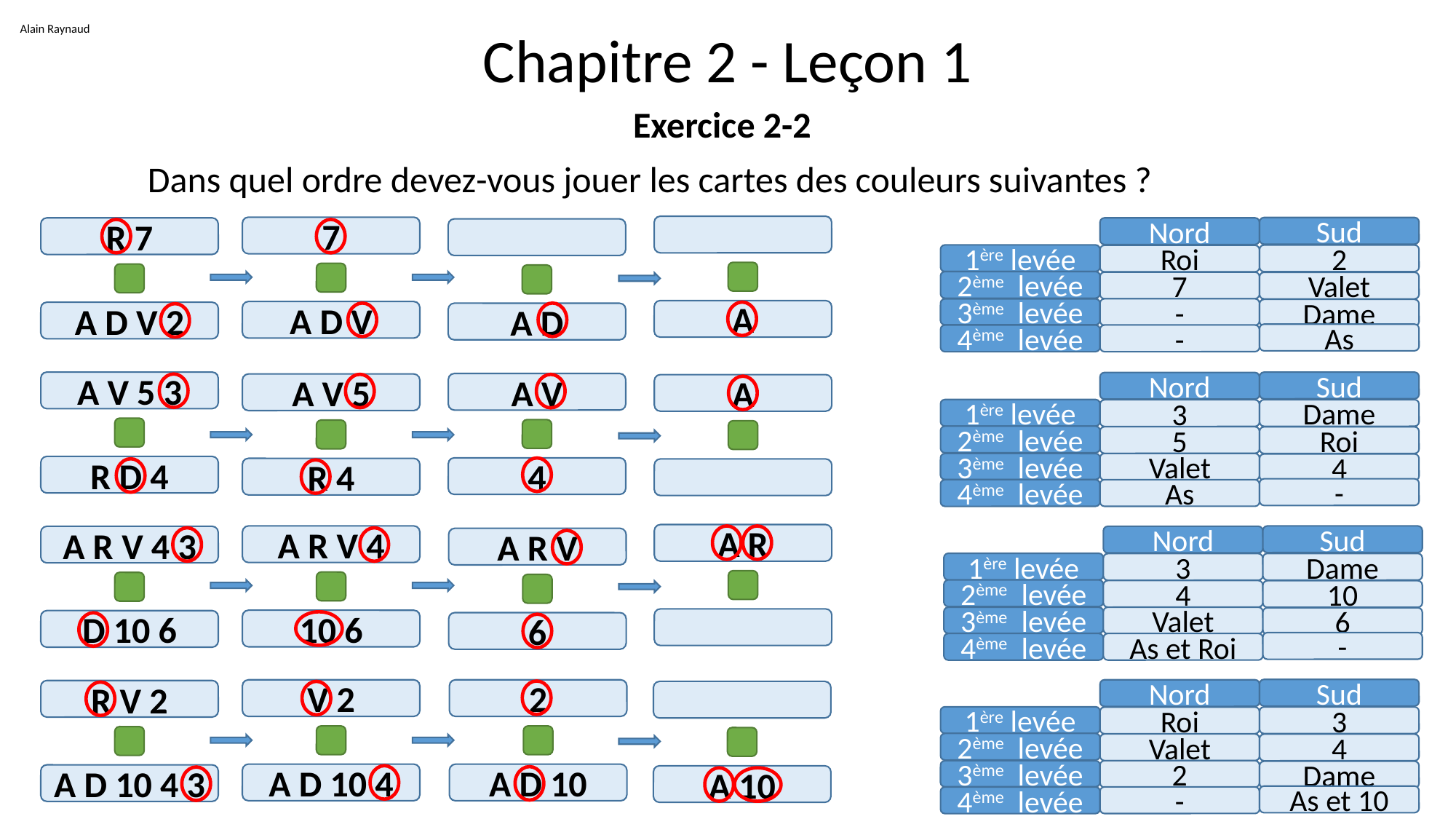

Alain Raynaud
# Chapitre 2 - Leçon 1
Exercice 2-2
	Dans quel ordre devez-vous jouer les cartes des couleurs suivantes ?

A
7

A D V
Sud
R 7

A D V 2
Nord

A D

1ère levée
2
Roi

2ème  levée
7
Valet

-
3ème  levée
Dame

As
-
4ème  levée
A V 5 3

R D 4
Sud
Nord
A V

4

A V 5

R 4

A

1ère levée
Dame
3
2ème  levée
5
Roi

Valet
3ème  levée
4

-
As
4ème  levée
A R

A R V 4

10 6

Sud
A R V 4 3

D 10 6
Nord

A R V

6

1ère levée
Dame
3

2ème  levée
4
10

Valet
3ème  levée
6

-
As et Roi
4ème  levée
Sud
Nord
V 2

A D 10 4
2

A D 10
R V 2

A D 10 4 3

A 10

1ère levée
3
Roi
2ème  levée
Valet
4

2
3ème  levée
Dame

As et 10
-
4ème  levée